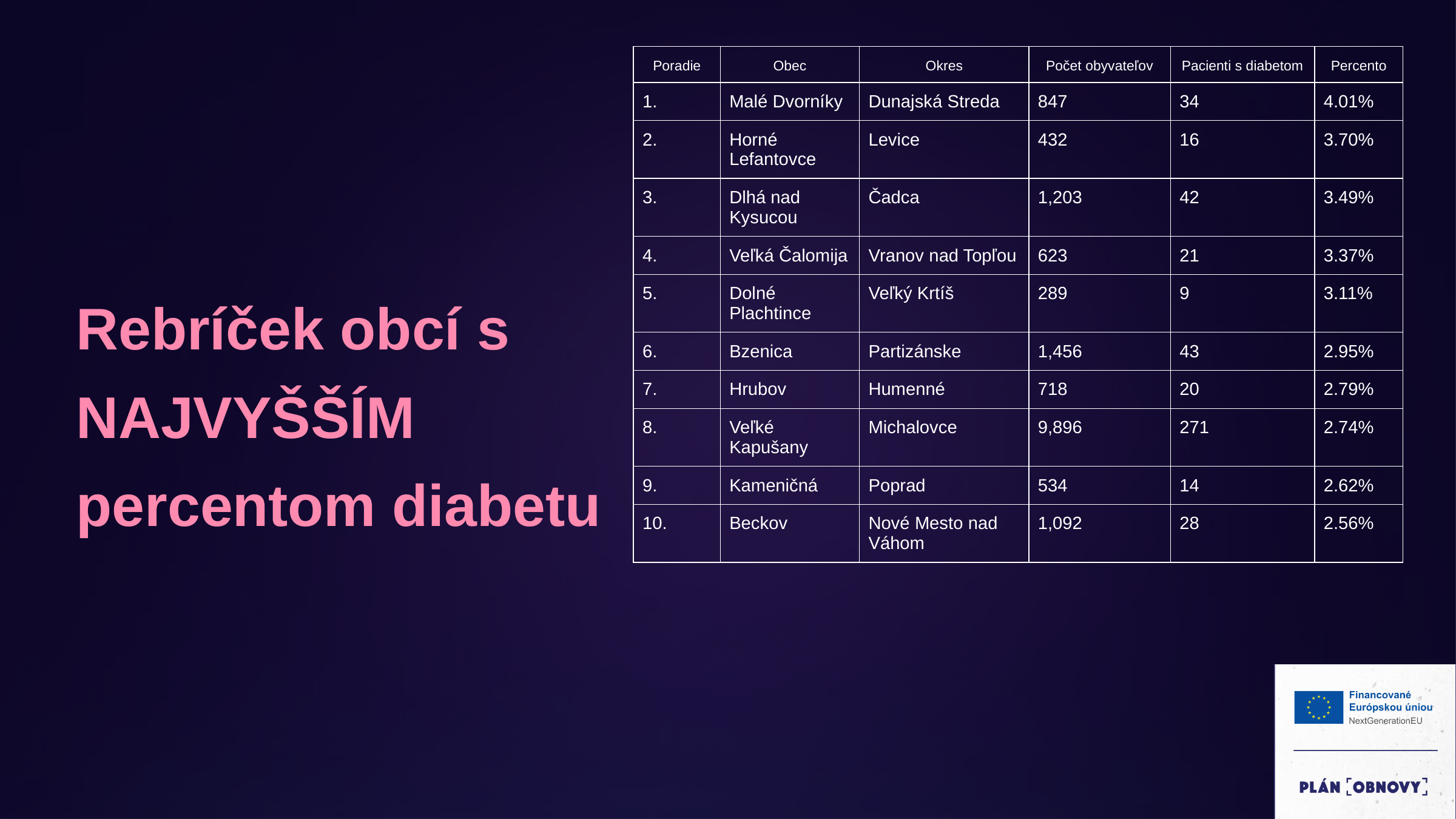

| Poradie | Obec | Okres | Počet obyvateľov | Pacienti s diabetom | Percento |
| --- | --- | --- | --- | --- | --- |
| 1. | Malé Dvorníky | Dunajská Streda | 847 | 34 | 4.01% |
| 2. | Horné Lefantovce | Levice | 432 | 16 | 3.70% |
| 3. | Dlhá nad Kysucou | Čadca | 1,203 | 42 | 3.49% |
| 4. | Veľká Čalomija | Vranov nad Topľou | 623 | 21 | 3.37% |
| 5. | Dolné Plachtince | Veľký Krtíš | 289 | 9 | 3.11% |
| 6. | Bzenica | Partizánske | 1,456 | 43 | 2.95% |
| 7. | Hrubov | Humenné | 718 | 20 | 2.79% |
| 8. | Veľké Kapušany | Michalovce | 9,896 | 271 | 2.74% |
| 9. | Kameničná | Poprad | 534 | 14 | 2.62% |
| 10. | Beckov | Nové Mesto nad Váhom | 1,092 | 28 | 2.56% |
Rebríček obcí s NAJVYŠŠÍM percentom diabetu